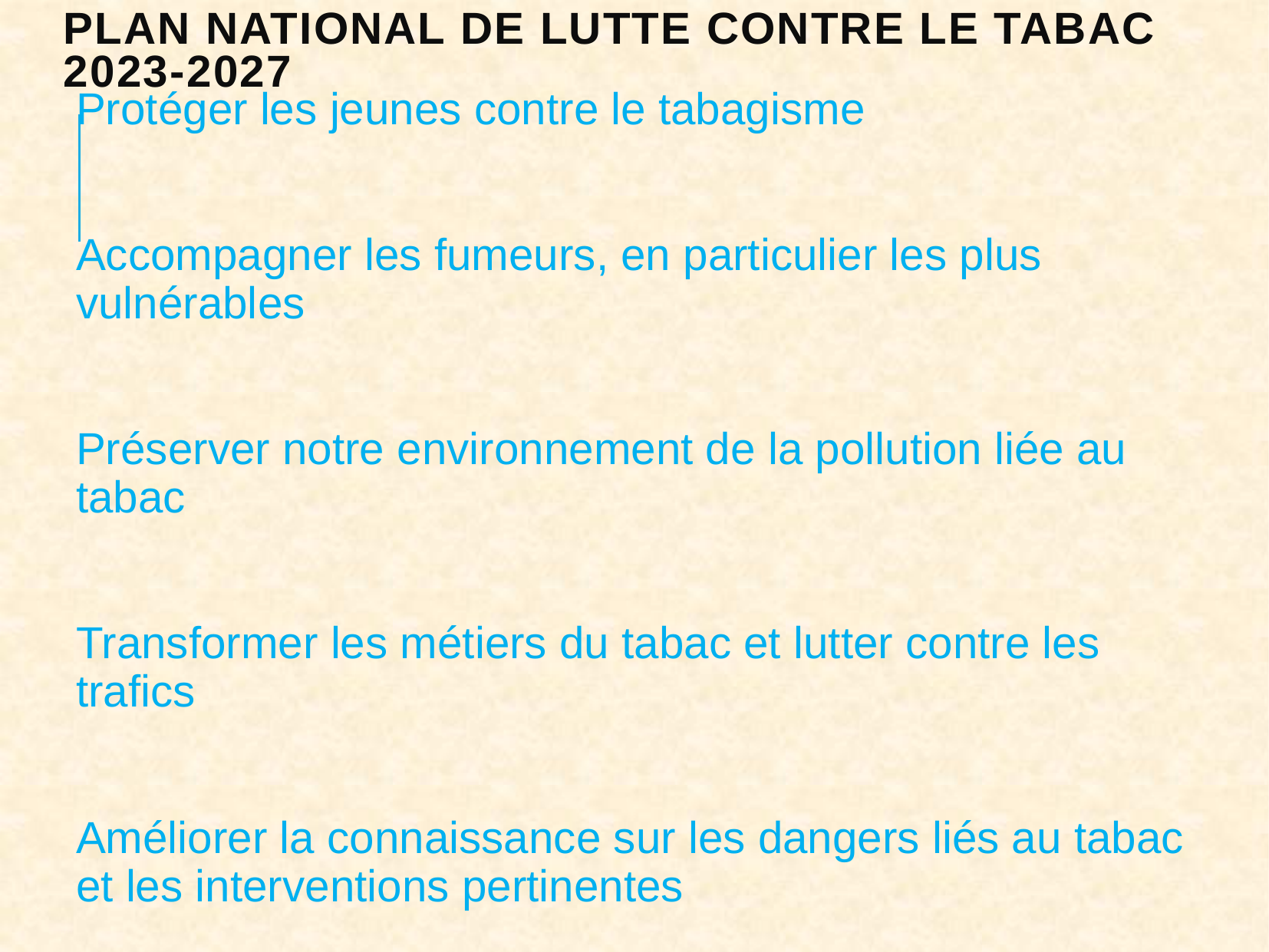

Plan National de Lutte contre le Tabac  2023-2027
# Protéger les jeunes contre le tabagisme

Accompagner les fumeurs, en particulier les plus vulnérables

Préserver notre environnement de la pollution liée au tabac

Transformer les métiers du tabac et lutter contre les trafics

Améliorer la connaissance sur les dangers liés au tabac et les interventions pertinentes